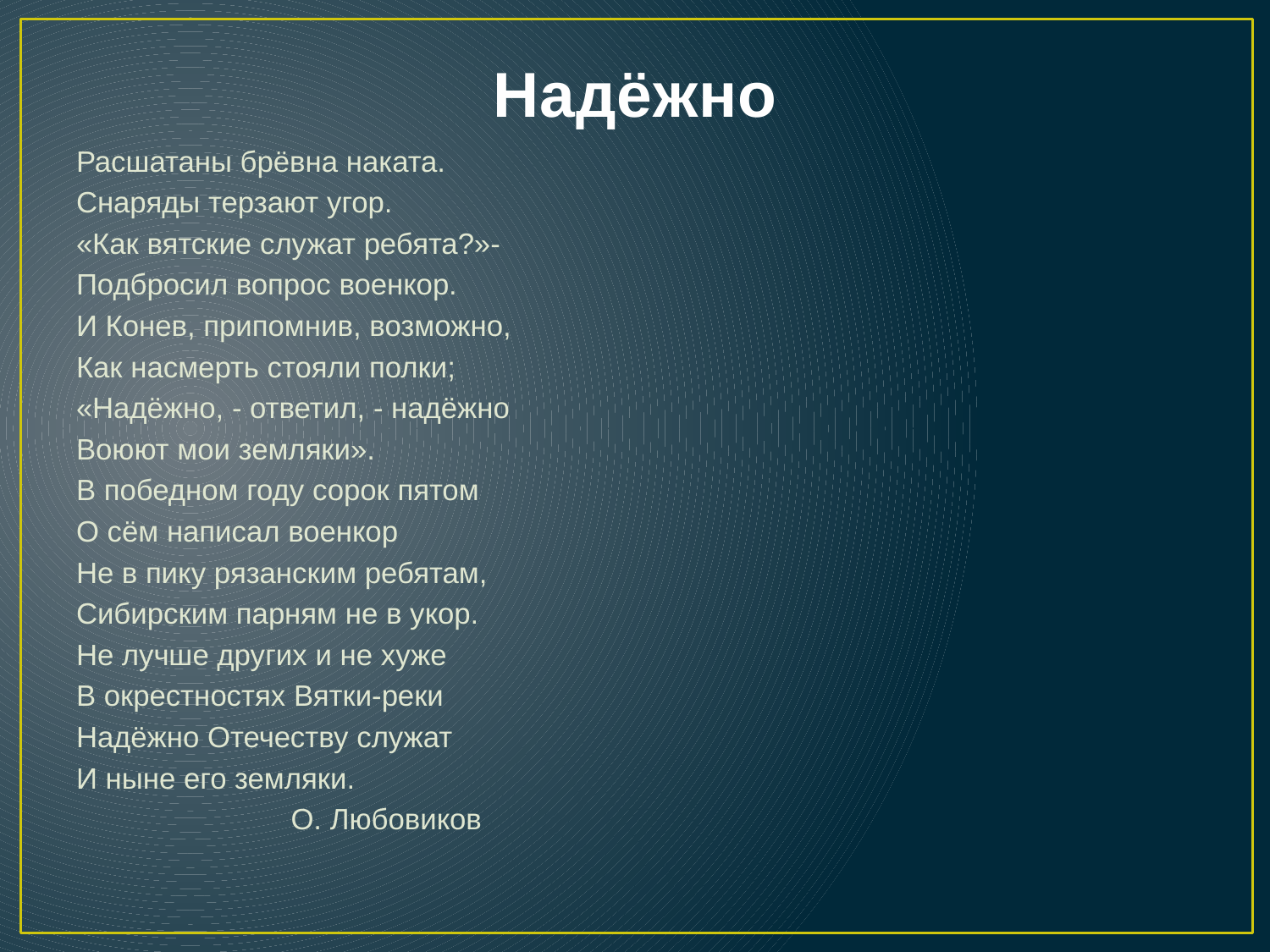

# Надёжно
Расшатаны брёвна наката.
Снаряды терзают угор.
«Как вятские служат ребята?»-
Подбросил вопрос военкор.
И Конев, припомнив, возможно,
Как насмерть стояли полки;
«Надёжно, - ответил, - надёжно
Воюют мои земляки».
В победном году сорок пятом
О сём написал военкор
Не в пику рязанским ребятам,
Сибирским парням не в укор.
Не лучше других и не хуже
В окрестностях Вятки-реки
Надёжно Отечеству служат
И ныне его земляки.
                          О. Любовиков